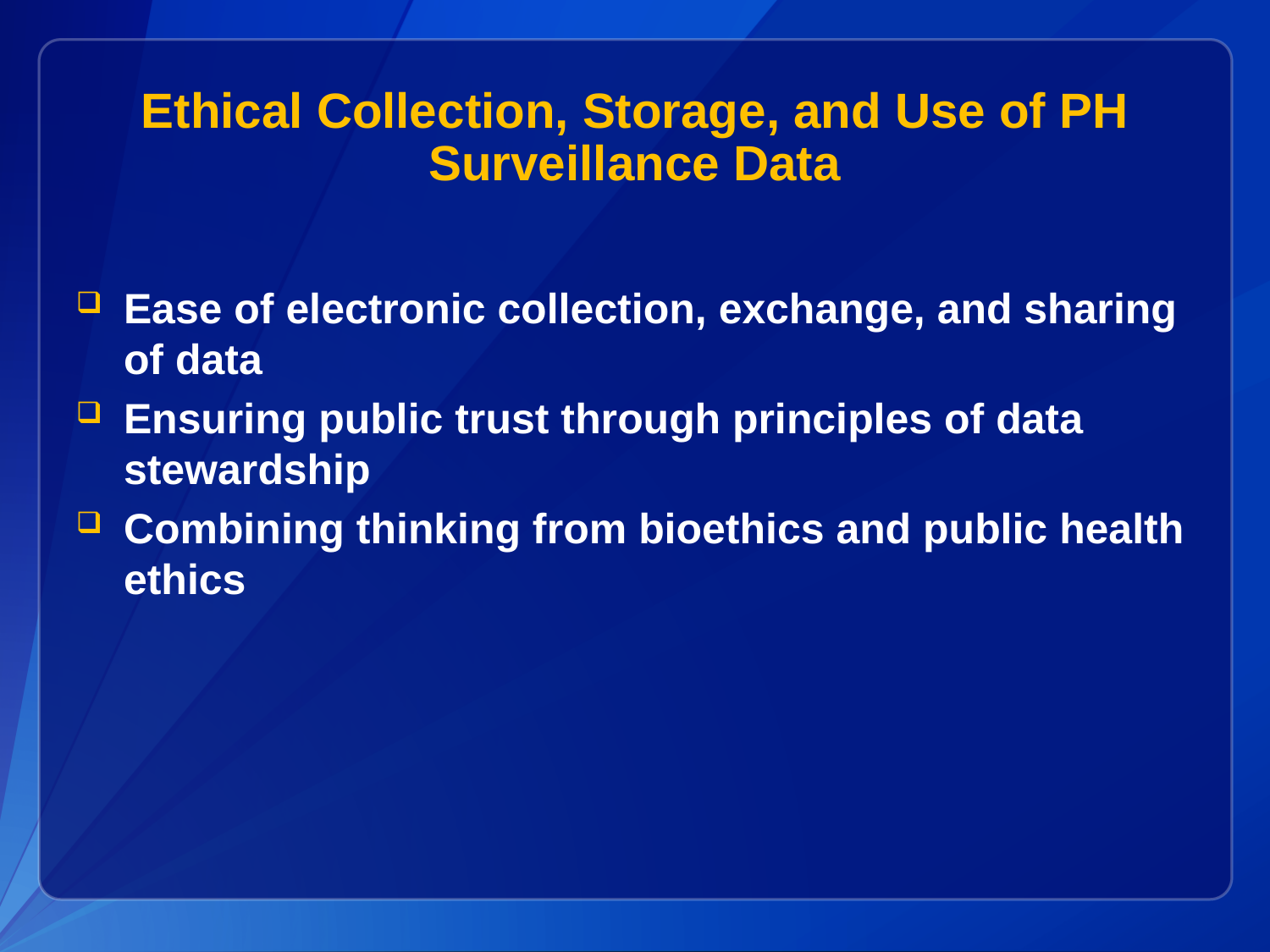

# Ethical Collection, Storage, and Use of PH Surveillance Data
Ease of electronic collection, exchange, and sharing of data
Ensuring public trust through principles of data stewardship
Combining thinking from bioethics and public health ethics